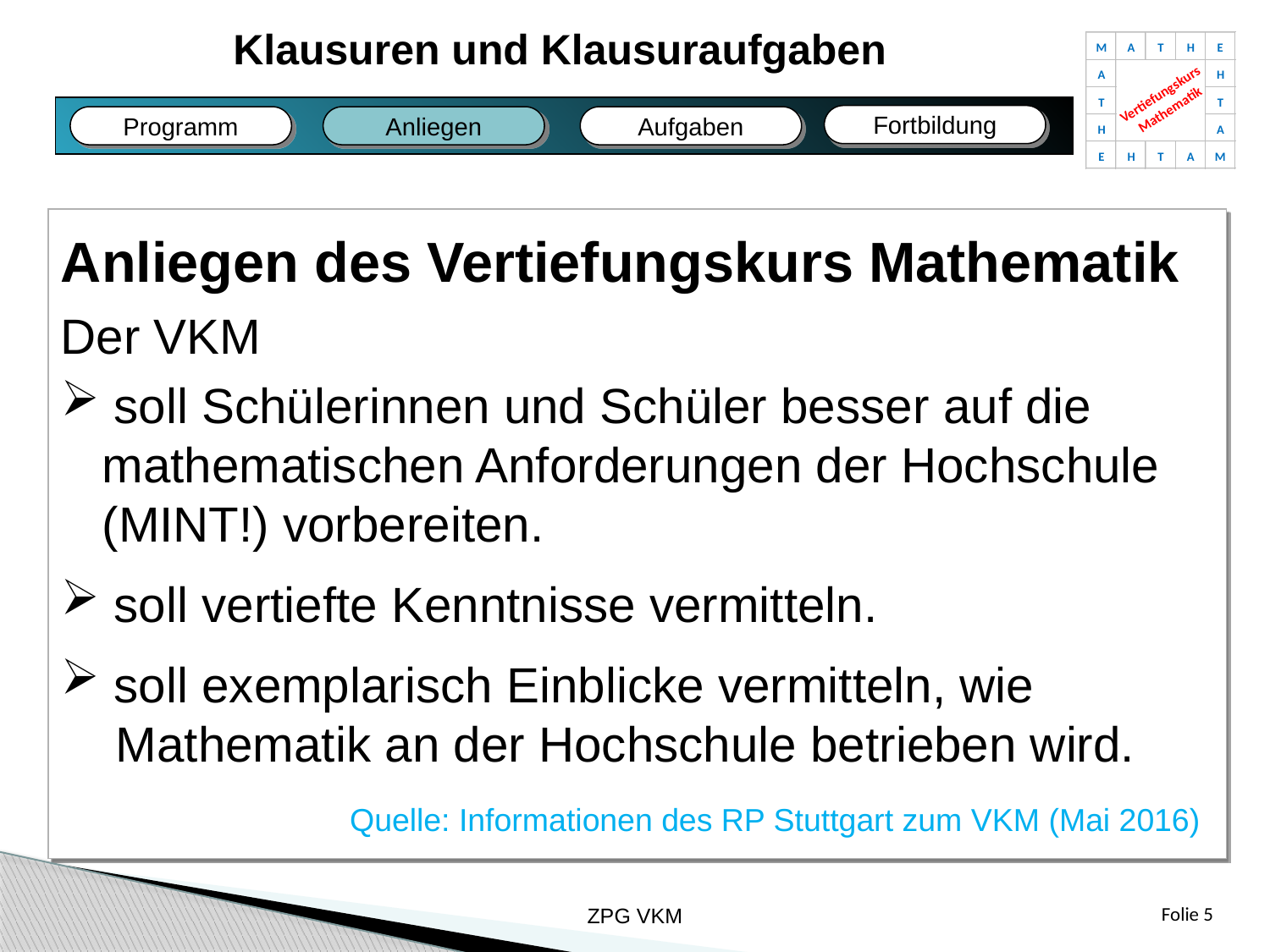

Klausuren und Klausuraufgaben

M
A
T
H
E

A
H
Vertiefungskurs
Mathematik

T
T

H
A

E
H
T
A
M

Fortbildung
Anliegen
Programm
Aufgaben
Fazit
Bildungsplan
Fachliches
Unterricht
Anliegen des Vertiefungskurs Mathematik
Der VKM
 soll Schülerinnen und Schüler besser auf die
   mathematischen Anforderungen der Hochschule
   (MINT!) vorbereiten.
 soll vertiefte Kenntnisse vermitteln.
 soll exemplarisch Einblicke vermitteln, wie
    Mathematik an der Hochschule betrieben wird.
                     Quelle: Informationen des RP Stuttgart zum VKM (Mai 2016)

ZPG VKM
Folie 5